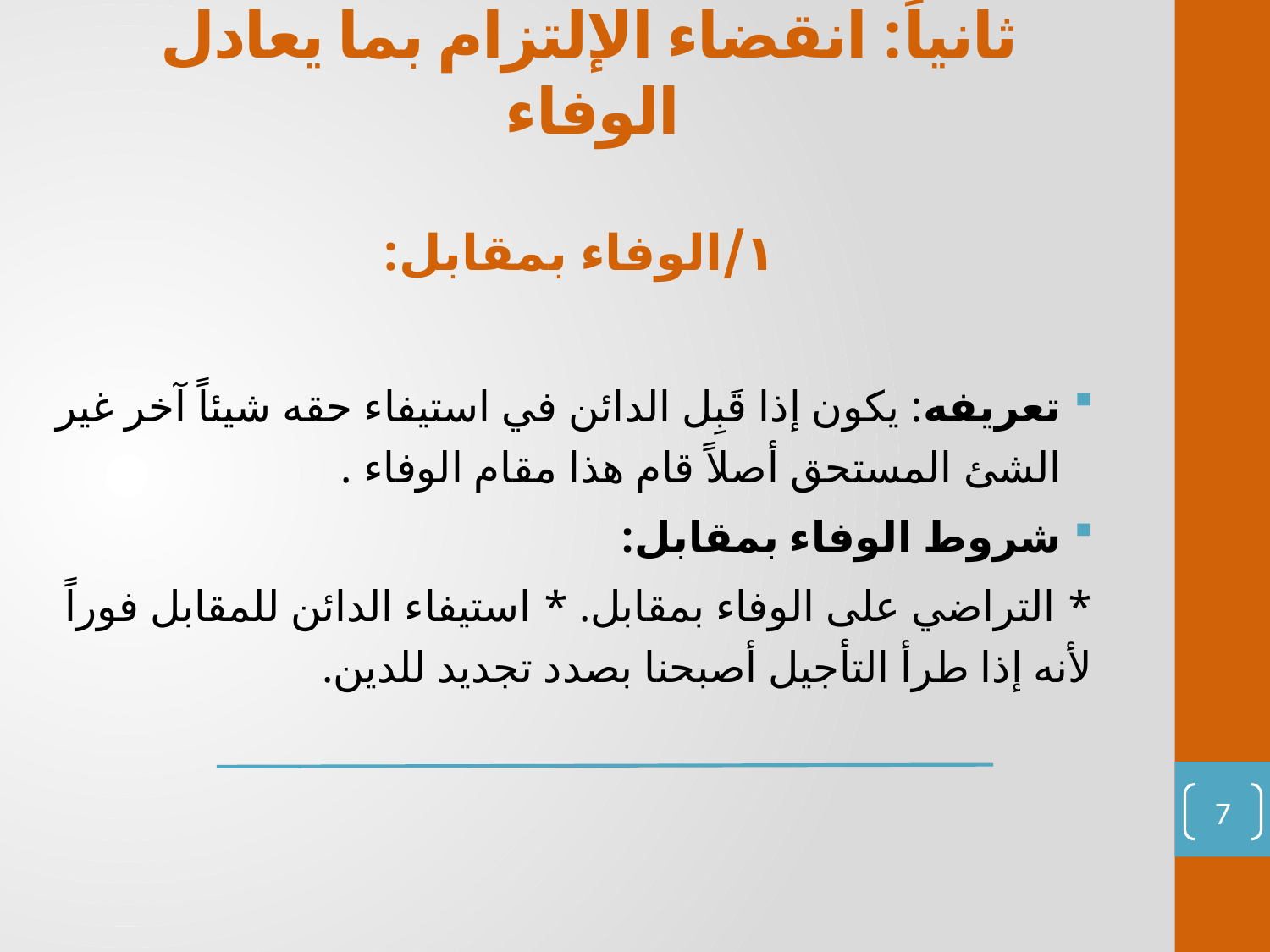

# ثانياً: انقضاء الإلتزام بما يعادل الوفاء
١/الوفاء بمقابل:

تعريفه: يكون إذا قَبِل الدائن في استيفاء حقه شيئاً آخر غير الشئ المستحق أصلاً قام هذا مقام الوفاء .
شروط الوفاء بمقابل:
* التراضي على الوفاء بمقابل. * استيفاء الدائن للمقابل فوراً لأنه إذا طرأ التأجيل أصبحنا بصدد تجديد للدين.

7